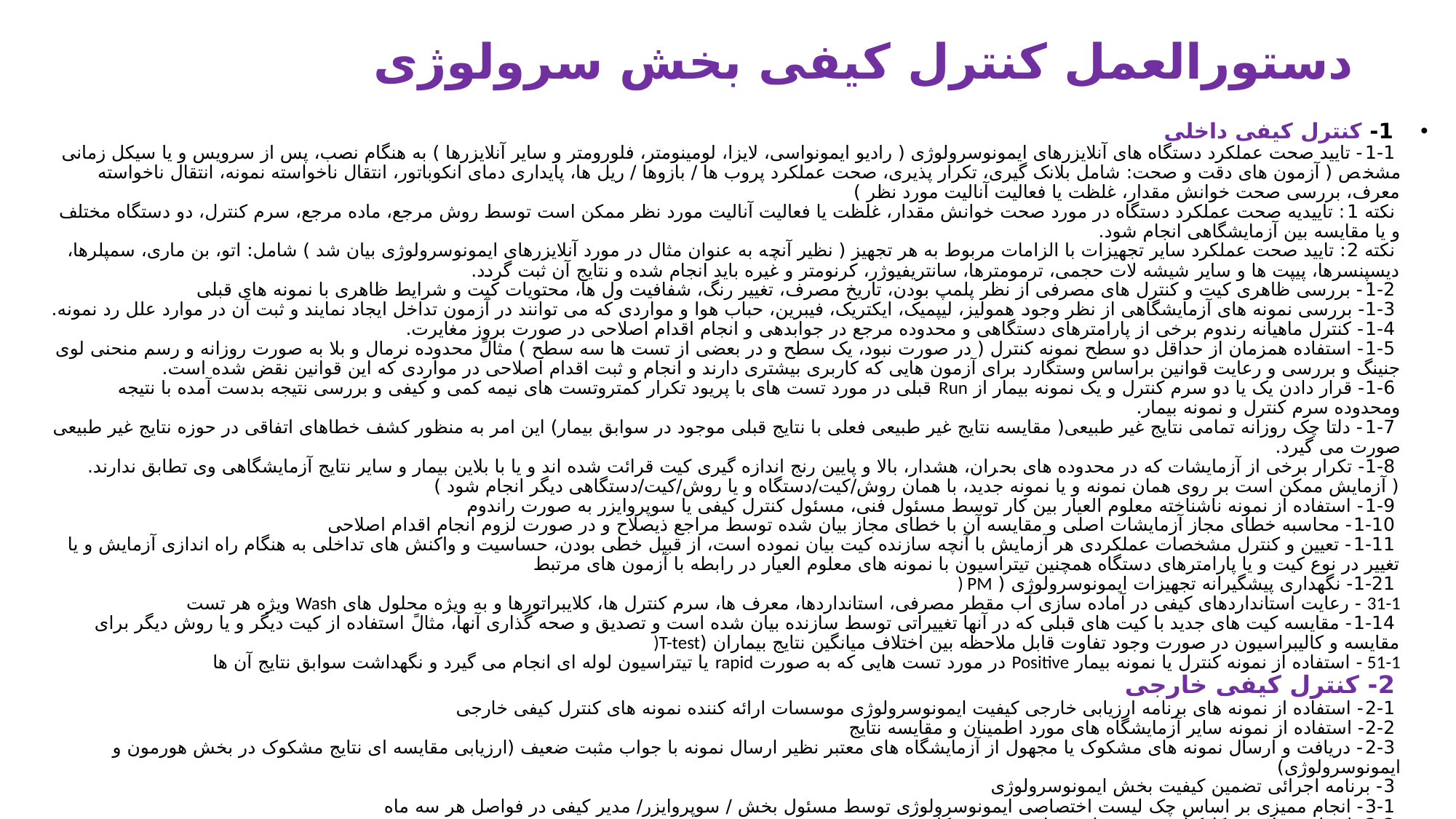

# دستورالعمل کنترل کیفی بخش سرولوژی
 1- کنترل کیفی داخلی‬
 1-1- تایید صحت عملکرد دستگاه های آنلایزرهای ایمونوسرولوژی ( رادیو ایمونواسی، لایزا، لومینومتر، فلورومتر و سایر‬ آنلایزرها ) به هنگام نصب، پس از سرویس و یا سیکل زمانی مشخص ( آزمون های دقت و صحت: شامل بلانک گیری، تکرار‬ پذیری، صحت عملکرد پروب ها / بازوها / ریل ها، پایداری دمای انکوباتور، انتقال ناخواسته نمونه، انتقال ناخواسته معرف، بررسی‬ صحت خوانش مقدار، غلظت یا فعالیت آنالیت مورد نظر )‬
 نکته 1: تاییدیه صحت عملکرد دستگاه در مورد صحت خوانش مقدار، غلظت یا فعالیت آنالیت مورد نظر ممکن است توسط روش‬ مرجع، ماده مرجع، سرم کنترل، دو دستگاه مختلف و یا مقایسه بین آزمایشگاهی انجام شود.‬
 نکته 2: تایید صحت عملکرد سایر تجهیزات با الزامات مربوط به هر تجهیز ( نظیر آنچه به عنوان مثال در مورد آنلایزرهای‬ ایمونوسرولوژی بیان شد ) شامل: اتو، بن ماری، سمپلرها، دیسپنسرها، پیپت ها و سایر شیشه لات حجمی، ترمومترها، سانتریفیوژر،‬ کرنومتر و غیره باید انجام شده و نتایج آن ثبت گردد.‬
 2-1- بررسی ظاهری کیت و کنترل های مصرفی از نظر پلمپ بودن، تاریخ مصرف، تغییر رنگ، شفافیت ول ها، محتویات کیت و‬ شرایط ظاهری با نمونه های قبلی‬
 3-1- بررسی نمونه های آزمایشگاهی از نظر وجود همولیز، لیپمیک، ایکتریک، فیبرین، حباب هوا و مواردی که می توانند در‬ آزمون تداخل ایجاد نمایند و ثبت آن در موارد علل رد نمونه.‬
 4-1- کنترل ماهیانه رندوم برخی از پارامترهای دستگاهی و محدوده مرجع در جوابدهی و انجام اقدام اصلاحی در صورت بروز‬ مغایرت.‬
 5-1- استفاده همزمان از حداقل دو سطح نمونه کنترل ( در صورت نبود، یک سطح و در بعضی از تست ها سه سطح ) مثالً محدوده‬ نرمال و بلا به صورت روزانه و رسم منحنی لوی جنینگ و بررسی و رعایت قوانین براساس وستگارد برای آزمون هایی که کاربری‬ بیشتری دارند و انجام و ثبت اقدام اصلاحی در مواردی که این قوانین نقض شده است.‬
 6-1- قرار دادن یک یا دو سرم کنترل و یک نمونه بیمار از ‪ Run‬قبلی در مورد تست های با پریود تکرار کمتروتست های نیمه‬ کمی و کیفی و بررسی نتیجه بدست آمده با نتیجه ومحدوده سرم کنترل و نمونه بیمار.‬
 7-1- دلتا چک روزانه تمامی نتایج غیر طبیعی( مقایسه نتایج غیر طبیعی فعلی با نتایج قبلی موجود در سوابق بیمار) این امر به منظور‬ کشف خطاهای اتفاقی در حوزه نتایج غیر طبیعی صورت می گیرد.‬
 8-1- تکرار برخی از آزمایشات که در محدوده های بحران، هشدار، بالا و پایین رنج اندازه گیری کیت قرائت شده اند و یا با بلاین‬ بیمار و سایر نتایج آزمایشگاهی وی تطابق ندارند. ( آزمایش ممکن است بر روی همان نمونه و یا نمونه جدید، با همان‬ روش/کیت/دستگاه و یا روش/کیت/دستگاهی دیگر انجام شود )‬
 9-1- استفاده از نمونه ناشناخته معلوم العیار بین کار توسط مسئول فنی، مسئول کنترل کیفی یا سوپروایزر به صورت راندوم‬
 10-1- محاسبه خطای مجاز آزمایشات اصلی و مقایسه آن با خطای مجاز بیان شده توسط مراجع ذیصلاح و در صورت لزوم انجام‬ اقدام اصلاحی‬
 11-1- تعیین و کنترل مشخصات عملکردی هر آزمایش با آنچه سازنده کیت بیان نموده است، از قبیل خطی بودن، حساسیت و‬ واکنش های تداخلی به هنگام راه اندازی آزمایش و یا تغییر در نوع کیت و یا پارامترهای دستگاه همچنین تیتراسیون با نمونه های‬ معلوم العیار در رابطه با آزمون های مرتبط‬
 21-1- نگهداری پیشگیرانه تجهیزات ایمونوسرولوژی ( ‪) PM‬‬
 31-1- رعایت استانداردهای کیفی در آماده سازی آب مقطر مصرفی، استانداردها، معرف ها، سرم کنترل ها، کلایبراتورها و به‬ ویژه محلول های ‪ Wash‬ویژه هر تست‬
 14-1- مقایسه کیت های جدید با کیت های قبلی که در آنها تغییراتی توسط سازنده بیان شده است و تصدیق و صحه گذاری آنها،‬ مثالً استفاده از کیت دیگر و یا روش دیگر برای مقایسه و کالیبراسیون در صورت وجود تفاوت قابل ملاحظه بین اختلاف میانگین‬ نتایج بیماران (‪)T-test‬‬
 51-1- استفاده از نمونه کنترل یا نمونه بیمار ‪ Positive‬در مورد تست هایی که به صورت ‪ rapid‬یا تیتراسیون لوله ای انجام می‬ گیرد و نگهداشت سوابق نتایج آن ها‬
 2- کنترل کیفی خارجی‬
 1-2- استفاده از نمونه های برنامه ارزیابی خارجی کیفیت ایمونوسرولوژی موسسات ارائه کننده نمونه های کنترل کیفی خارجی‬ ‬‬
 2-2- استفاده از نمونه سایر آزمایشگاه های مورد اطمینان و مقایسه نتایج‬
 3-2- دریافت و ارسال نمونه های مشکوک یا مجهول از آزمایشگاه های معتبر نظیر ارسال نمونه با جواب مثبت ضعیف‬ (ارزیابی مقایسه ای نتایج مشکوک در بخش هورمون و ایمونوسرولوژی)‬
 3- برنامه اجرائی تضمین کیفیت بخش ایمونوسرولوژی‬
 1-3- انجام ممیزی بر اساس چک لیست اختصاصی ایمونوسرولوژی توسط مسئول بخش / سوپروایزر/ مدیر کیفی در فواصل هر‬ سه ماه‬
 2-3- ارزیابی صلاحیت کارکنان بخش متناسب با نوع و حجم کار‬
 3-3- آموزش مستمر کارکنان بخش براساس نیازسنجی‬